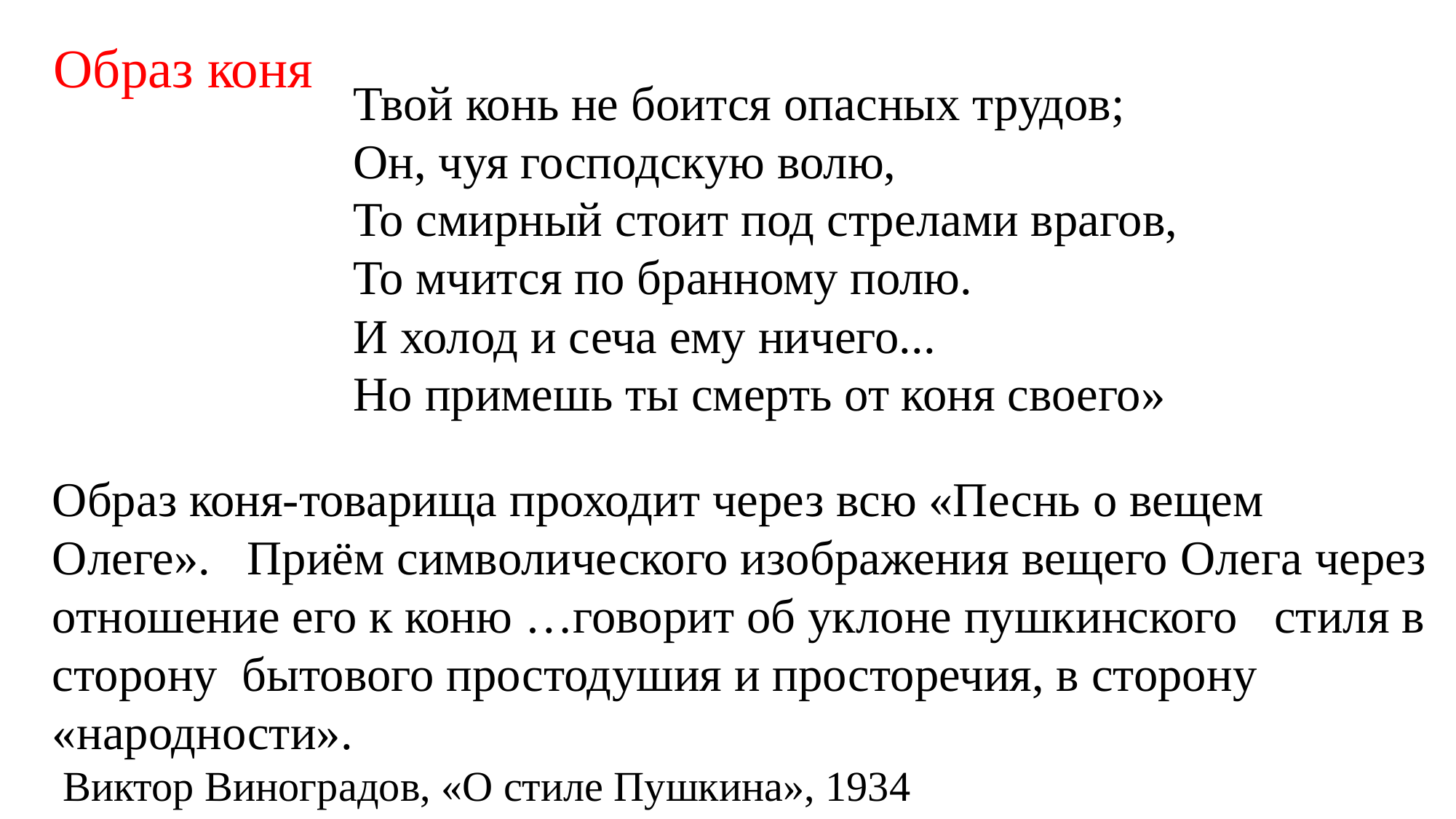

Образ коня
Твой конь не боится опасных трудов; Он, чуя господскую волю,
То смирный стоит под стрелами врагов,
То мчится по бранному полю.
И холод и сеча ему ничего...
Но примешь ты смерть от коня своего»
Образ коня-товарища проходит через всю «Песнь о вещем Олеге».   Приём символического изображения вещего Олега через отношение его к коню …говорит об уклоне пушкинского   стиля в сторону  бытового простодушия и просторечия, в сторону «народности».
 Виктор Виноградов, «О стиле Пушкина», 1934